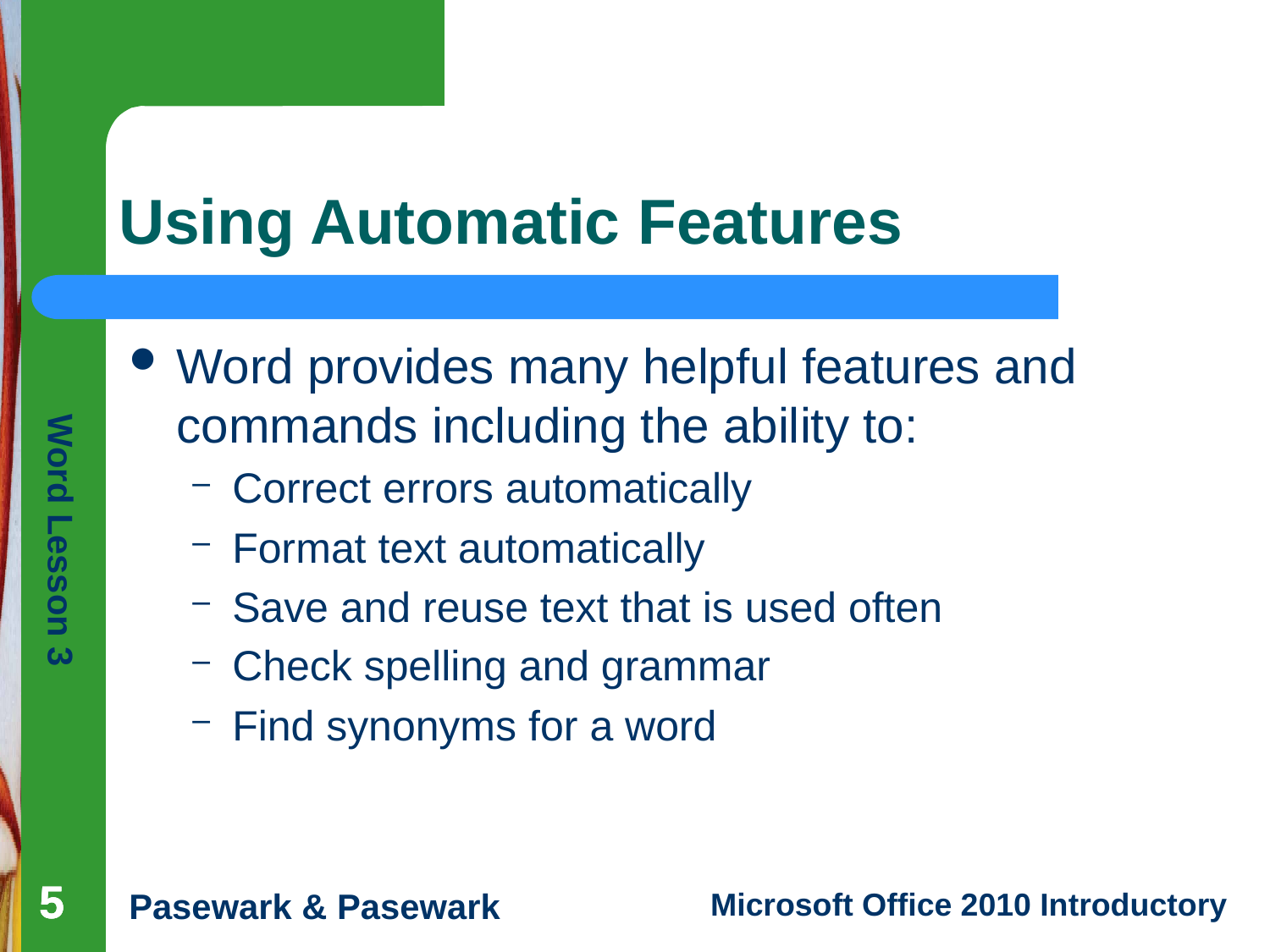

# Using Automatic Features
Word provides many helpful features and commands including the ability to:
Correct errors automatically
Format text automatically
Save and reuse text that is used often
Check spelling and grammar
Find synonyms for a word
5
5
5